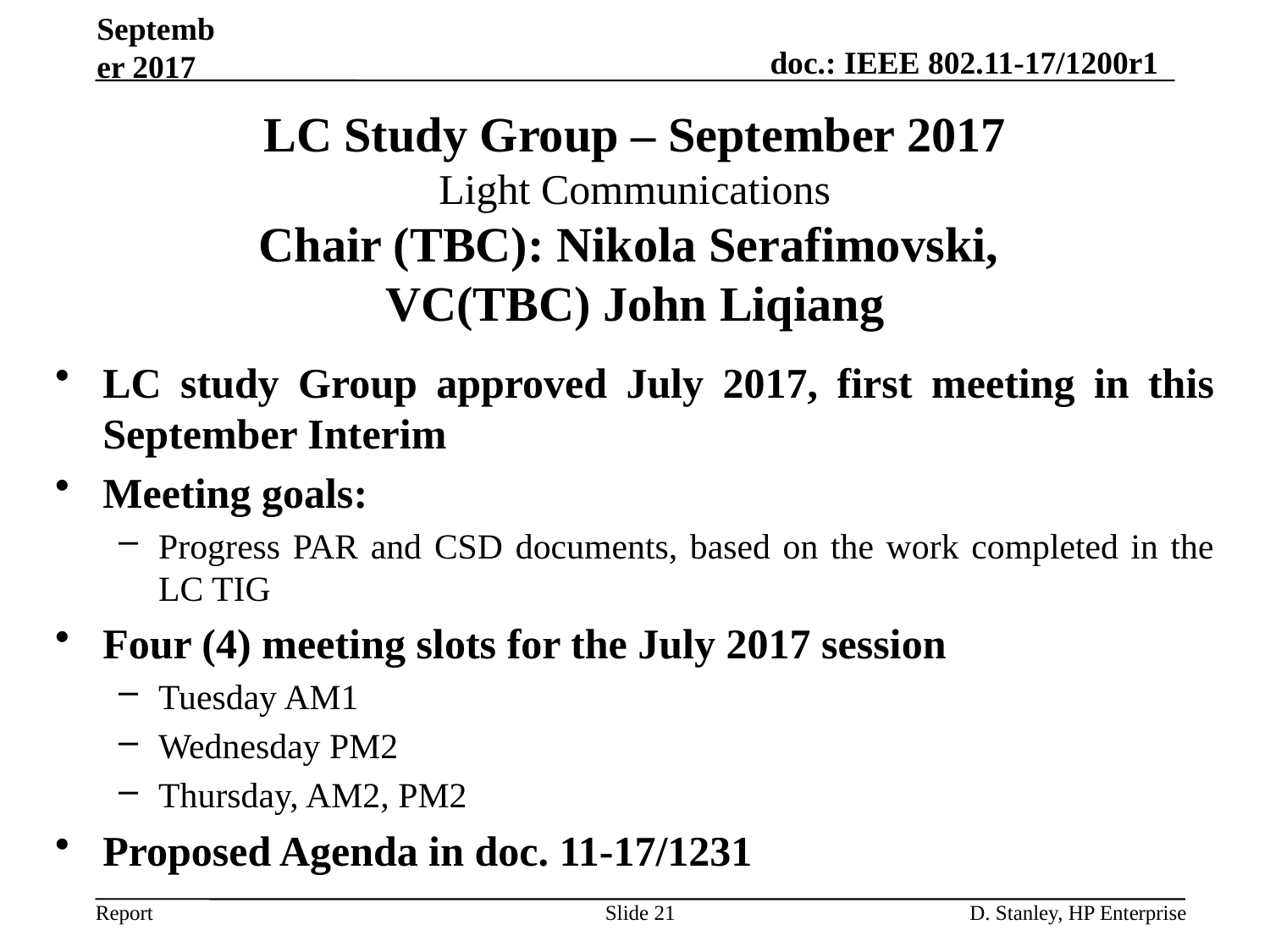

September 2017
# LC Study Group – September 2017 Light Communications Chair (TBC): Nikola Serafimovski, VC(TBC) John Liqiang
LC study Group approved July 2017, first meeting in this September Interim
Meeting goals:
Progress PAR and CSD documents, based on the work completed in the LC TIG
Four (4) meeting slots for the July 2017 session
Tuesday AM1
Wednesday PM2
Thursday, AM2, PM2
Proposed Agenda in doc. 11-17/1231

Slide 21
D. Stanley, HP Enterprise